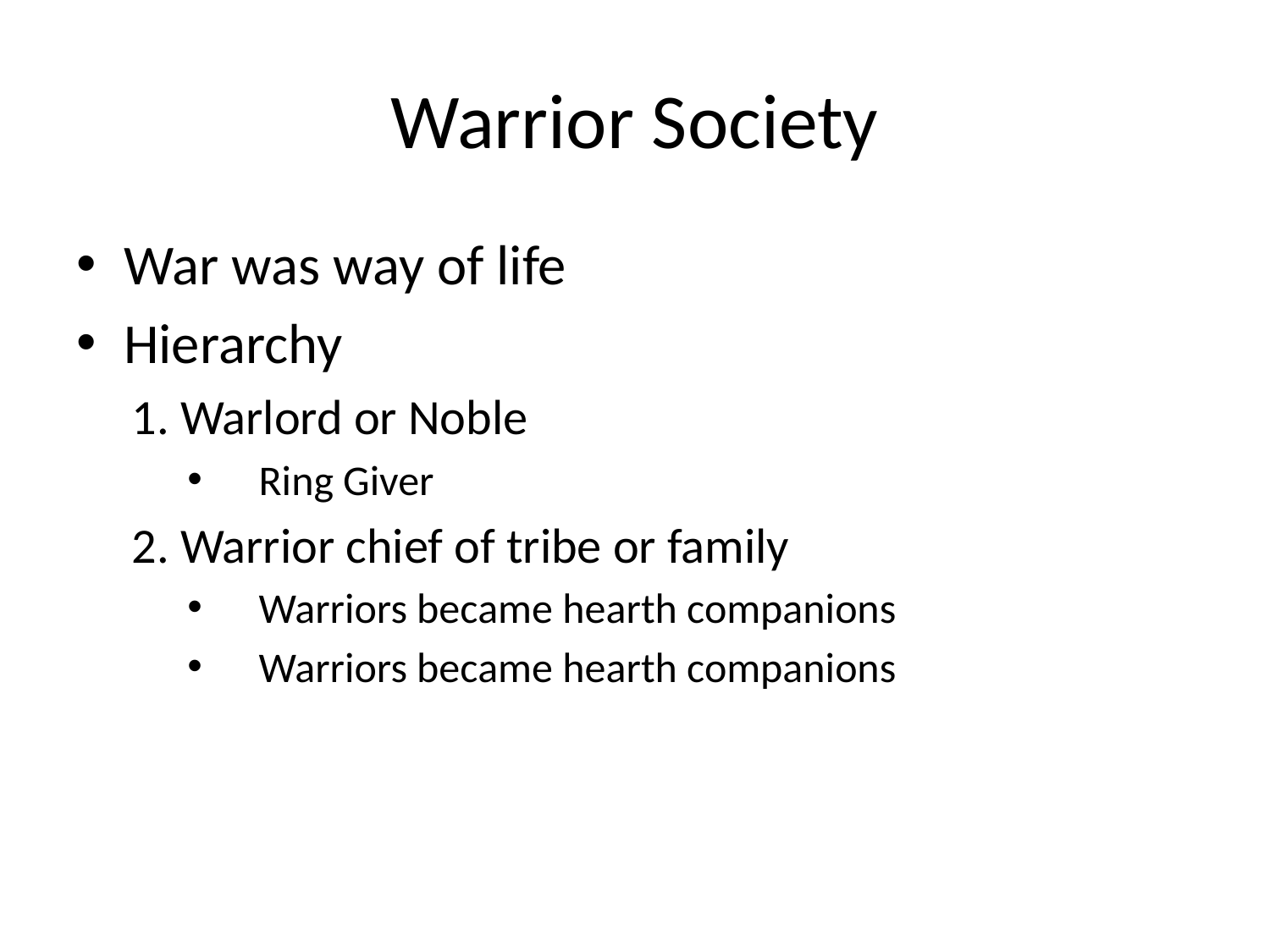

# Warrior Society
War was way of life
Hierarchy
1. Warlord or Noble
Ring Giver
2. Warrior chief of tribe or family
Warriors became hearth companions
Warriors became hearth companions